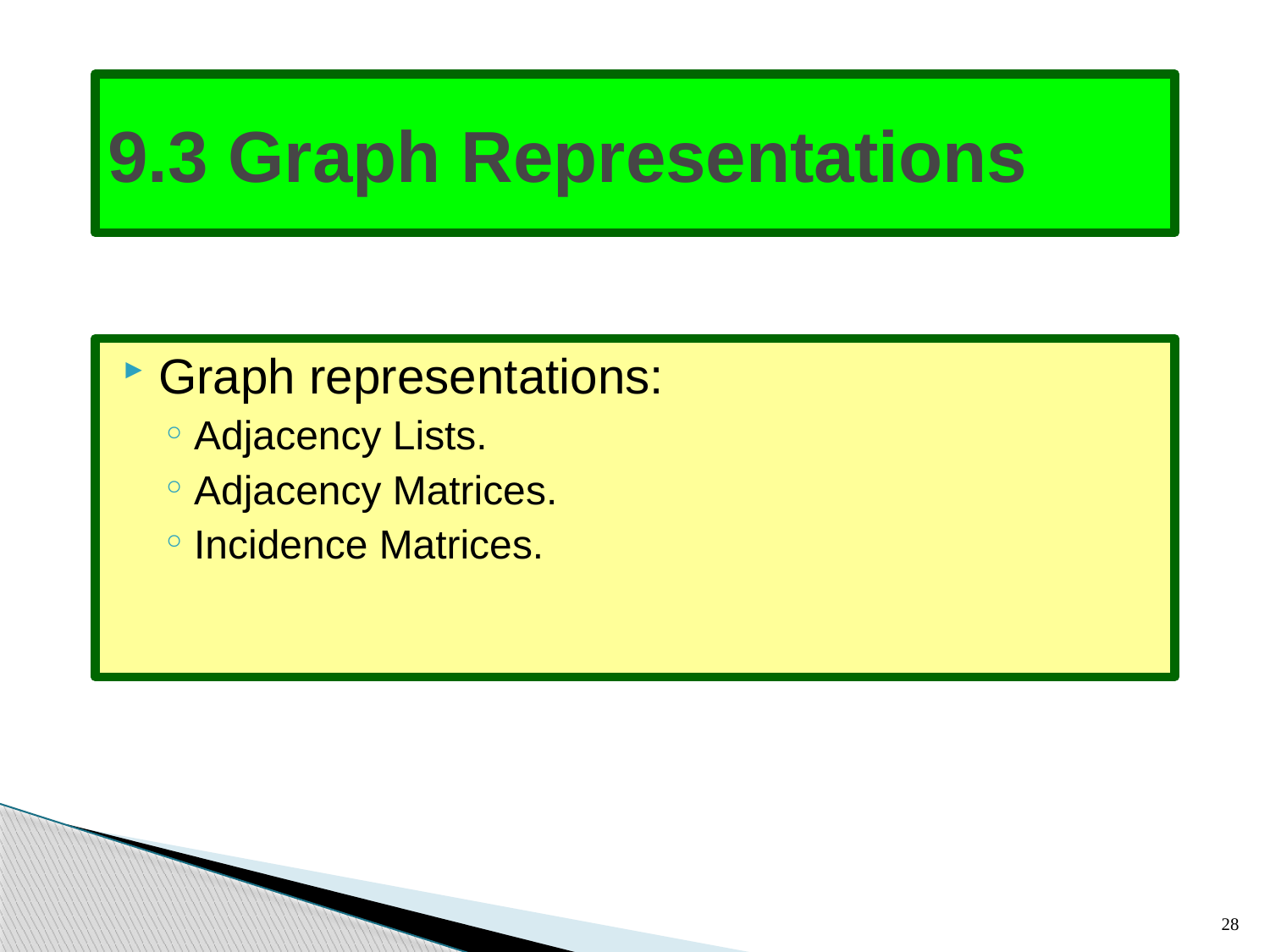

# 9.3 Graph Representations
Graph representations:
Adjacency Lists.
Adjacency Matrices.
Incidence Matrices.
28